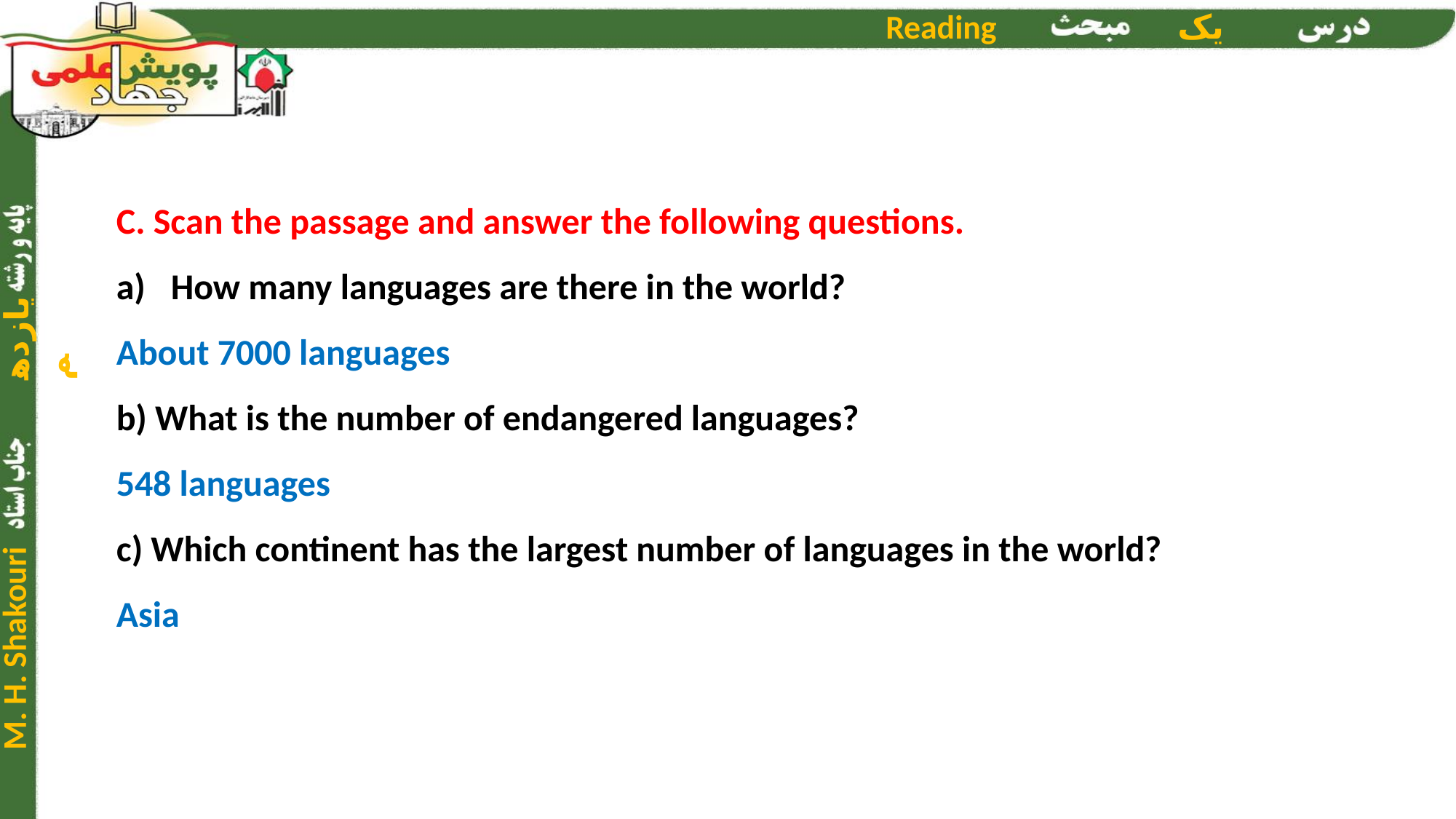

C. Scan the passage and answer the following questions.
How many languages are there in the world?
About 7000 languages
b) What is the number of endangered languages?
548 languages
c) Which continent has the largest number of languages in the world?
Asia